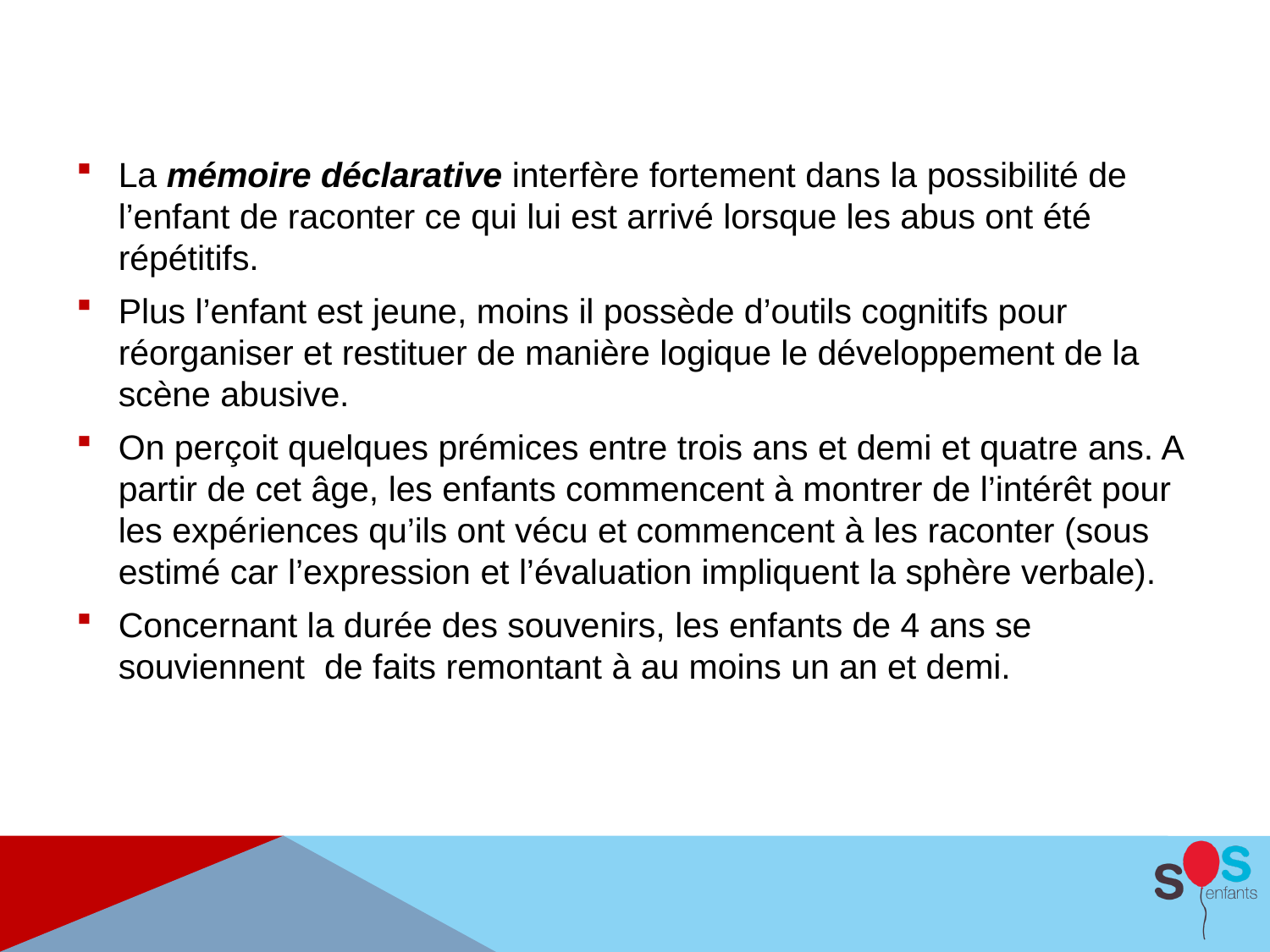

La mémoire déclarative interfère fortement dans la possibilité de l’enfant de raconter ce qui lui est arrivé lorsque les abus ont été répétitifs.
Plus l’enfant est jeune, moins il possède d’outils cognitifs pour réorganiser et restituer de manière logique le développement de la scène abusive.
On perçoit quelques prémices entre trois ans et demi et quatre ans. A partir de cet âge, les enfants commencent à montrer de l’intérêt pour les expériences qu’ils ont vécu et commencent à les raconter (sous estimé car l’expression et l’évaluation impliquent la sphère verbale).
Concernant la durée des souvenirs, les enfants de 4 ans se souviennent  de faits remontant à au moins un an et demi.